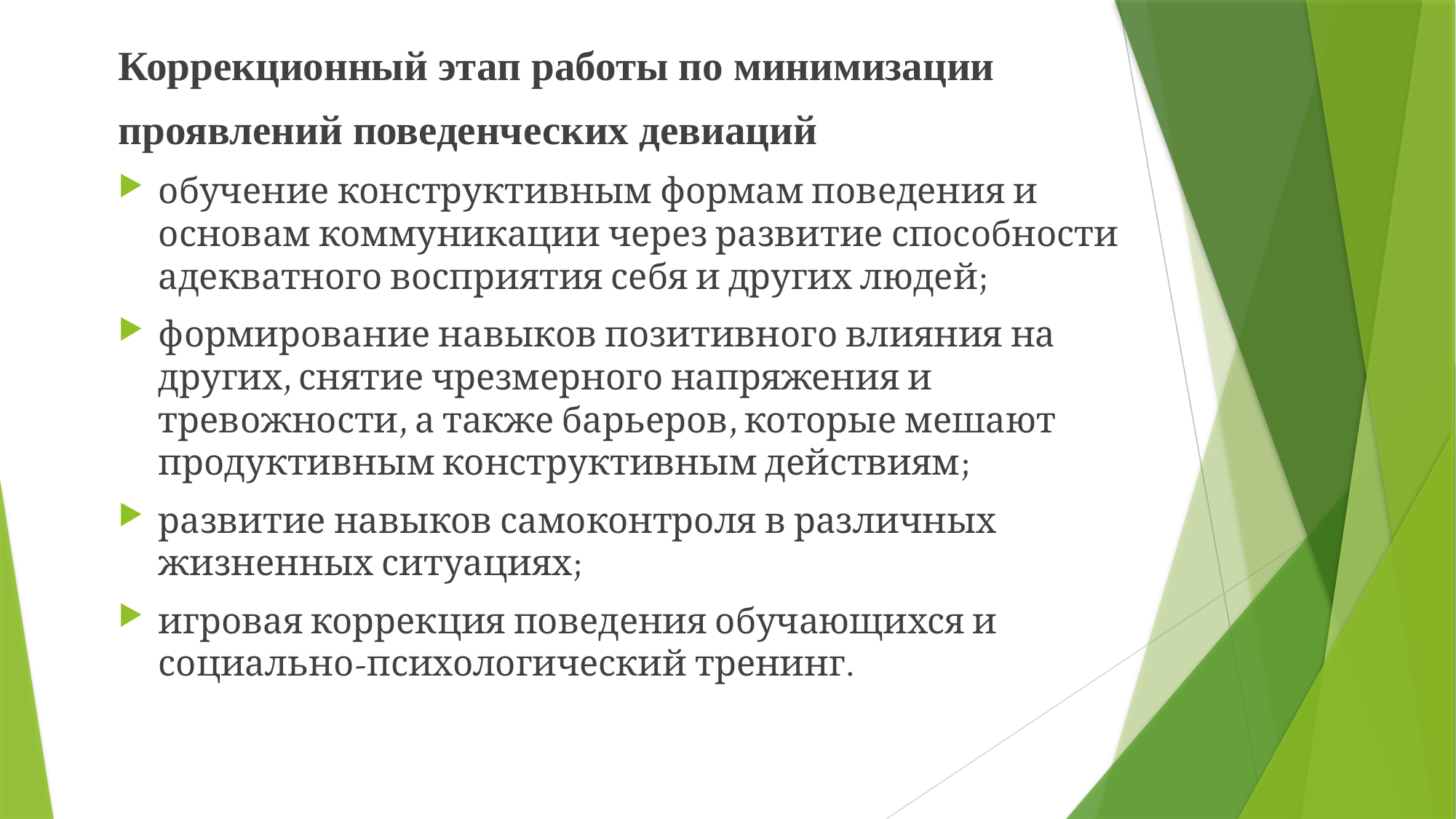

Коррекционный этап работы по минимизации
проявлений поведенческих девиаций
обучение конструктивным формам поведения и основам коммуникации через развитие способности адекватного восприятия себя и других людей;
формирование навыков позитивного влияния на других, снятие чрезмерного напряжения и тревожности, а также барьеров, которые мешают продуктивным конструктивным действиям;
развитие навыков самоконтроля в различных жизненных ситуациях;
игровая коррекция поведения обучающихся и социально-психологический тренинг.